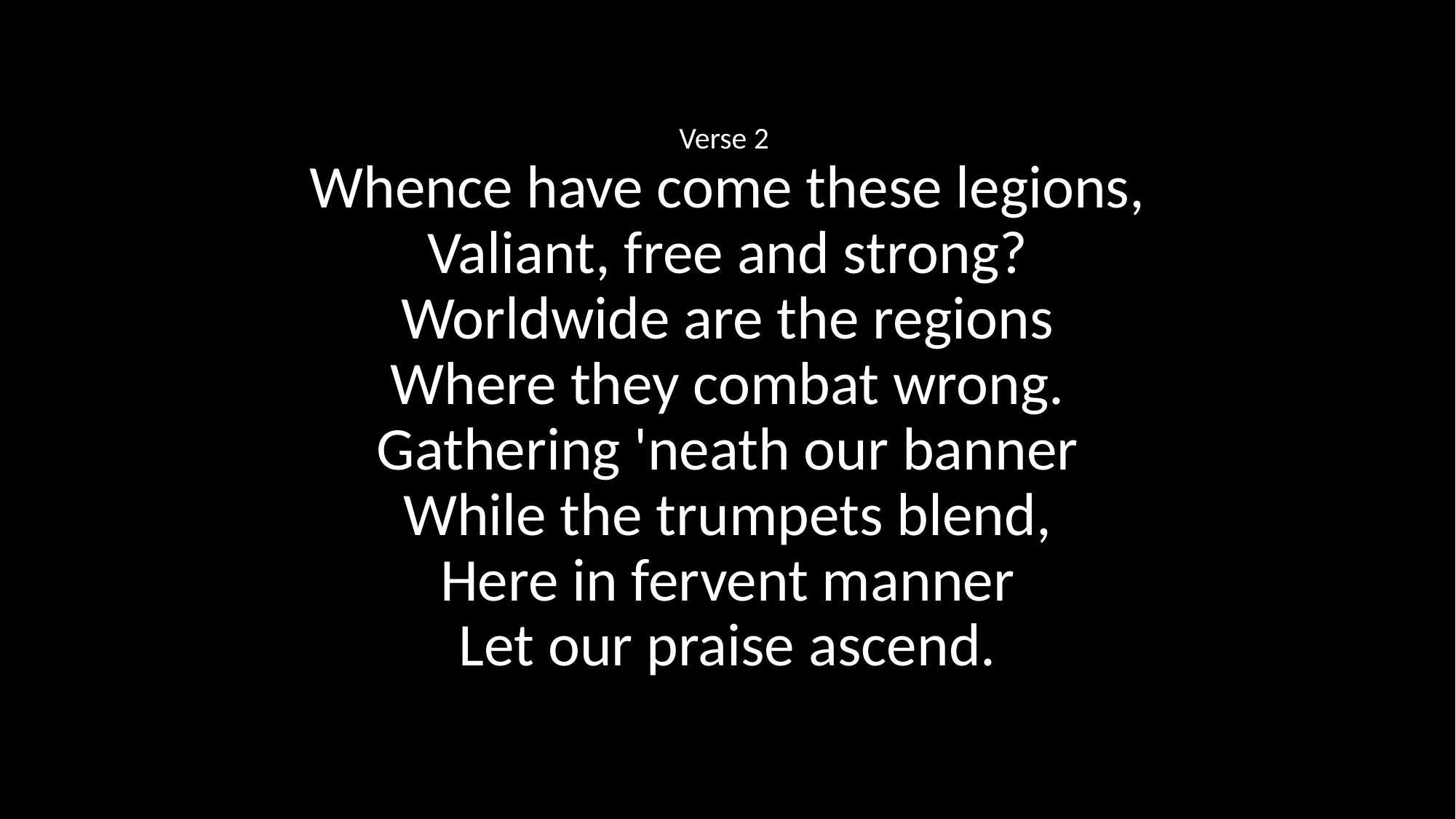

Verse 2
Whence have come these legions,
Valiant, free and strong?
Worldwide are the regions
Where they combat wrong.
Gathering 'neath our banner
While the trumpets blend,
Here in fervent manner
Let our praise ascend.